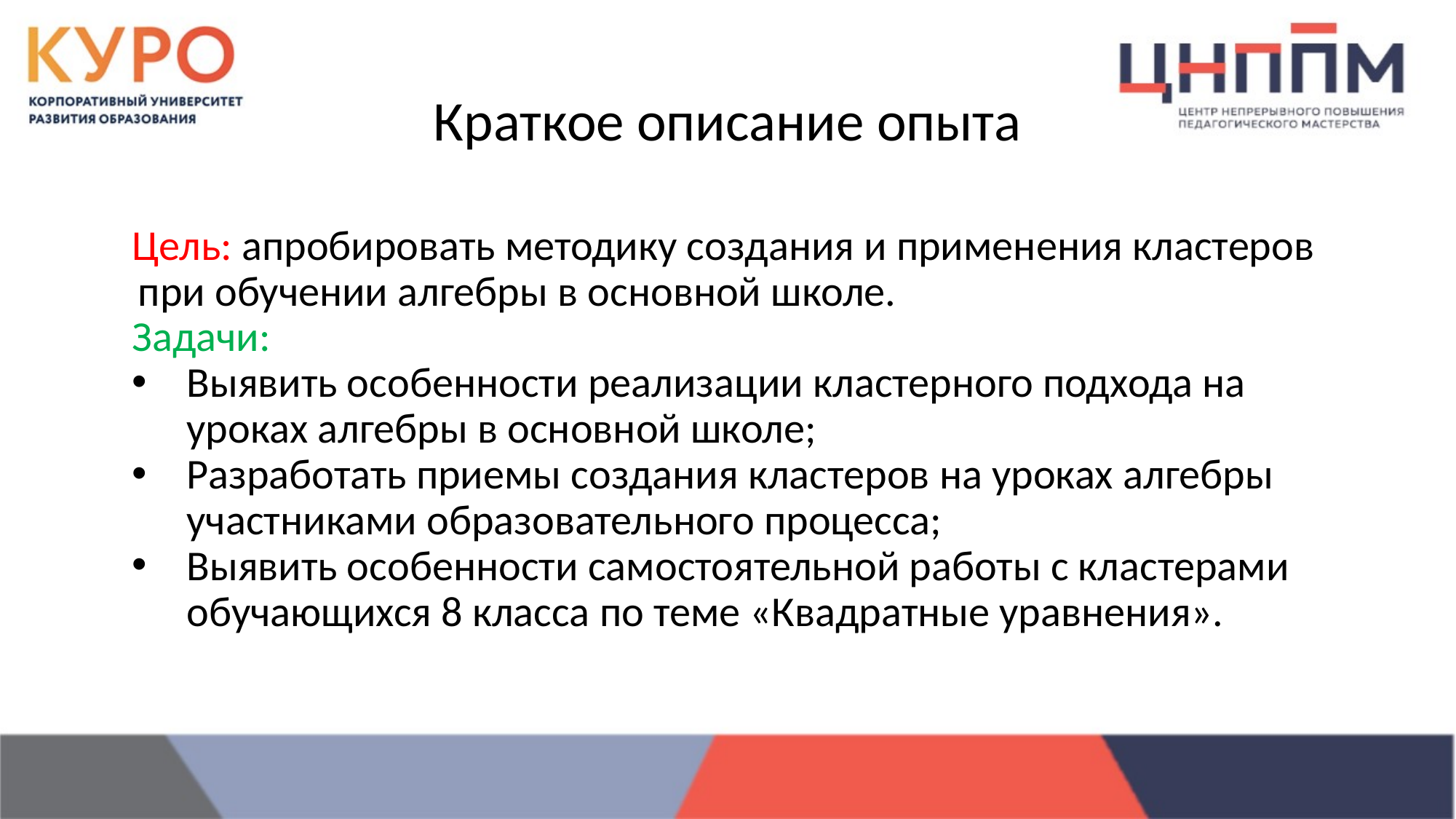

# Краткое описание опыта
Цель: апробировать методику создания и применения кластеров при обучении алгебры в основной школе.
Задачи:
Выявить особенности реализации кластерного подхода на уроках алгебры в основной школе;
Разработать приемы создания кластеров на уроках алгебры участниками образовательного процесса;
Выявить особенности самостоятельной работы с кластерами обучающихся 8 класса по теме «Квадратные уравнения».